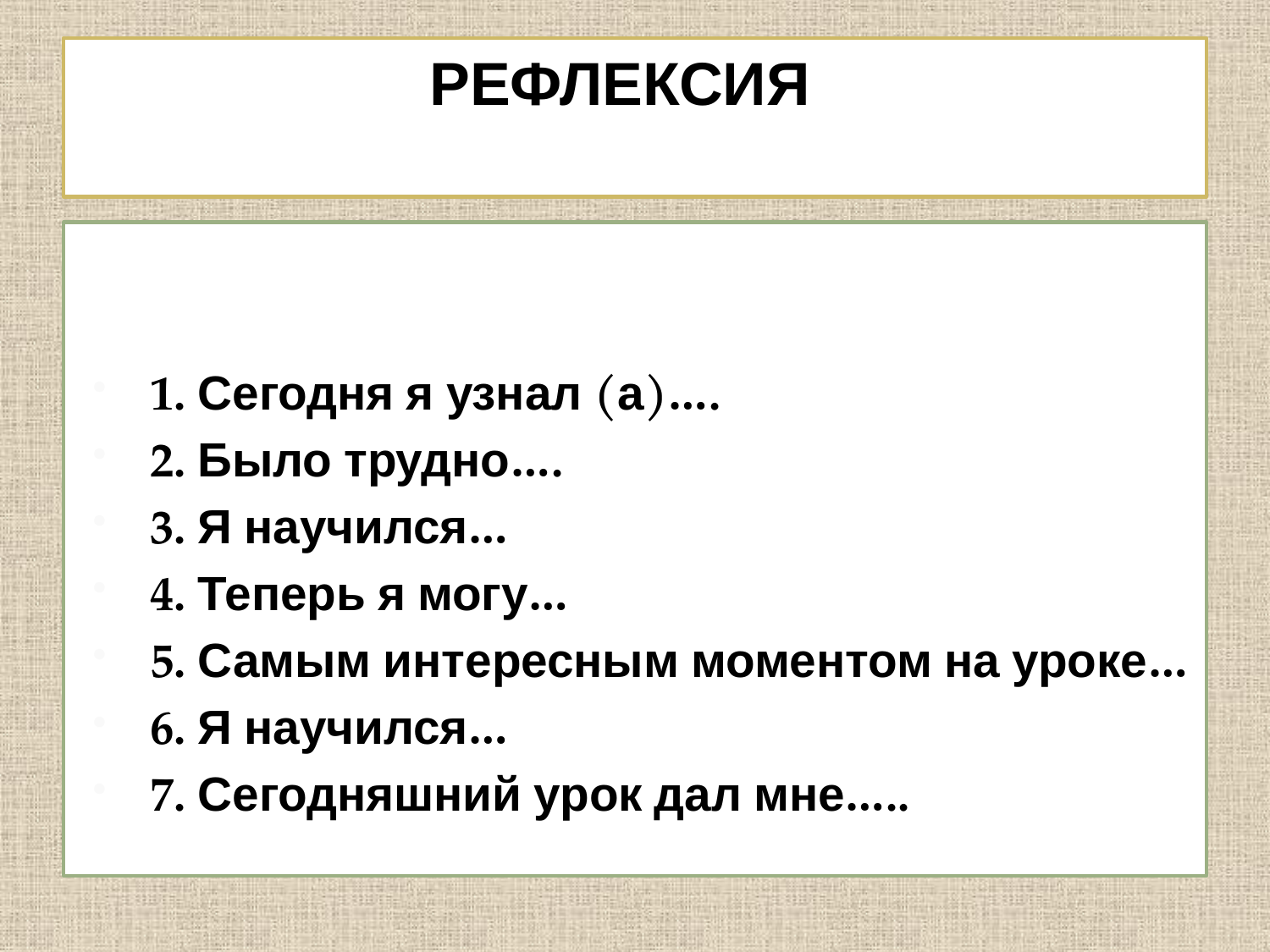

# РЕФЛЕКСИЯ

1. Сегодня я узнал (а)….
2. Было трудно….
3. Я научился…
4. Теперь я могу…
5. Самым интересным моментом на уроке…
6. Я научился…
7. Сегодняшний урок дал мне…..